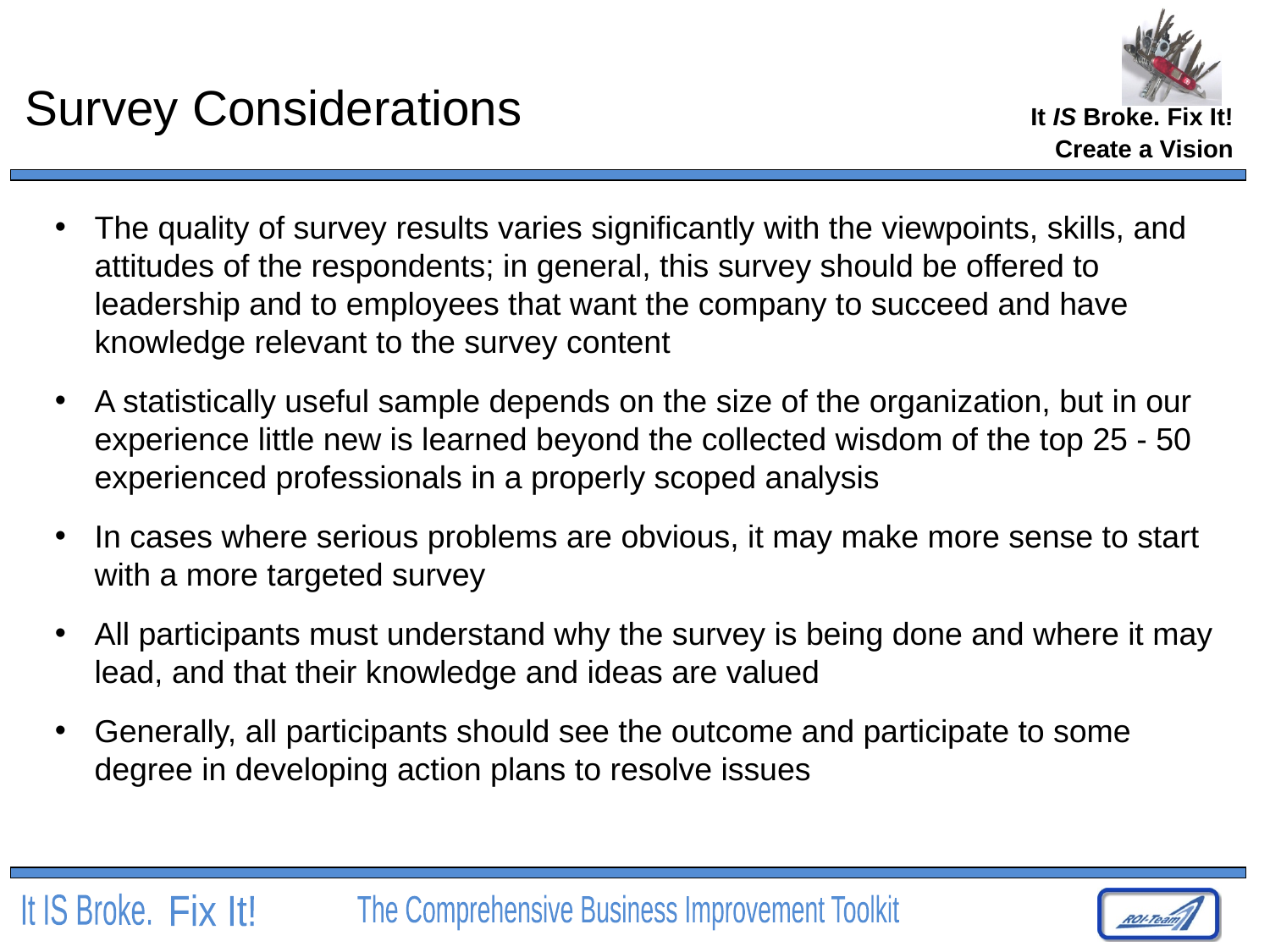

# Survey Considerations
Create a Vision
The quality of survey results varies significantly with the viewpoints, skills, and attitudes of the respondents; in general, this survey should be offered to leadership and to employees that want the company to succeed and have knowledge relevant to the survey content
A statistically useful sample depends on the size of the organization, but in our experience little new is learned beyond the collected wisdom of the top 25 - 50 experienced professionals in a properly scoped analysis
In cases where serious problems are obvious, it may make more sense to start with a more targeted survey
All participants must understand why the survey is being done and where it may lead, and that their knowledge and ideas are valued
Generally, all participants should see the outcome and participate to some degree in developing action plans to resolve issues